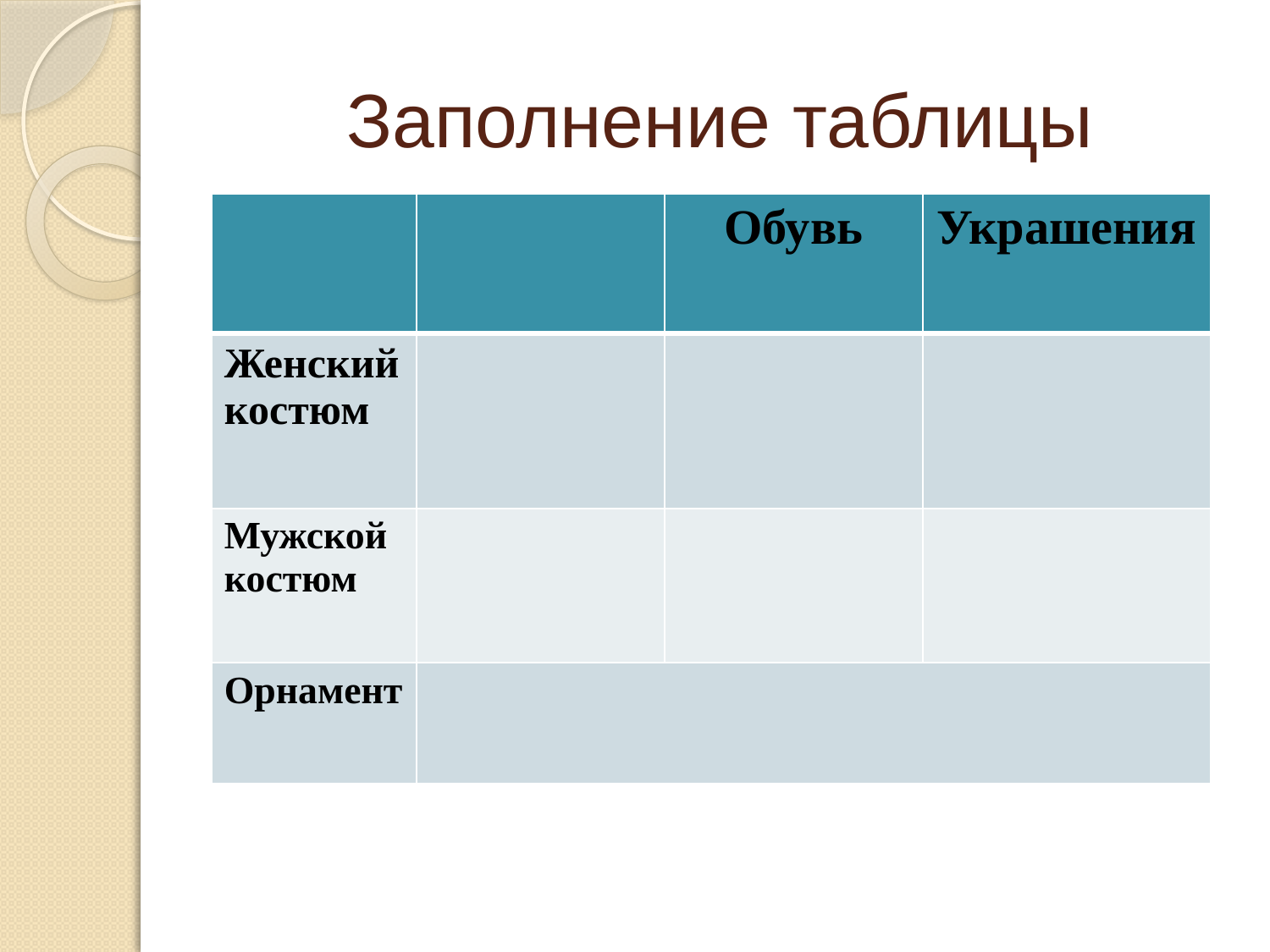

# Заполнение таблицы
|  |  | Обувь | Украшения |
| --- | --- | --- | --- |
| Женский костюм |  |  |  |
| Мужской костюм |  |  |  |
| Орнамент |  |  |  |